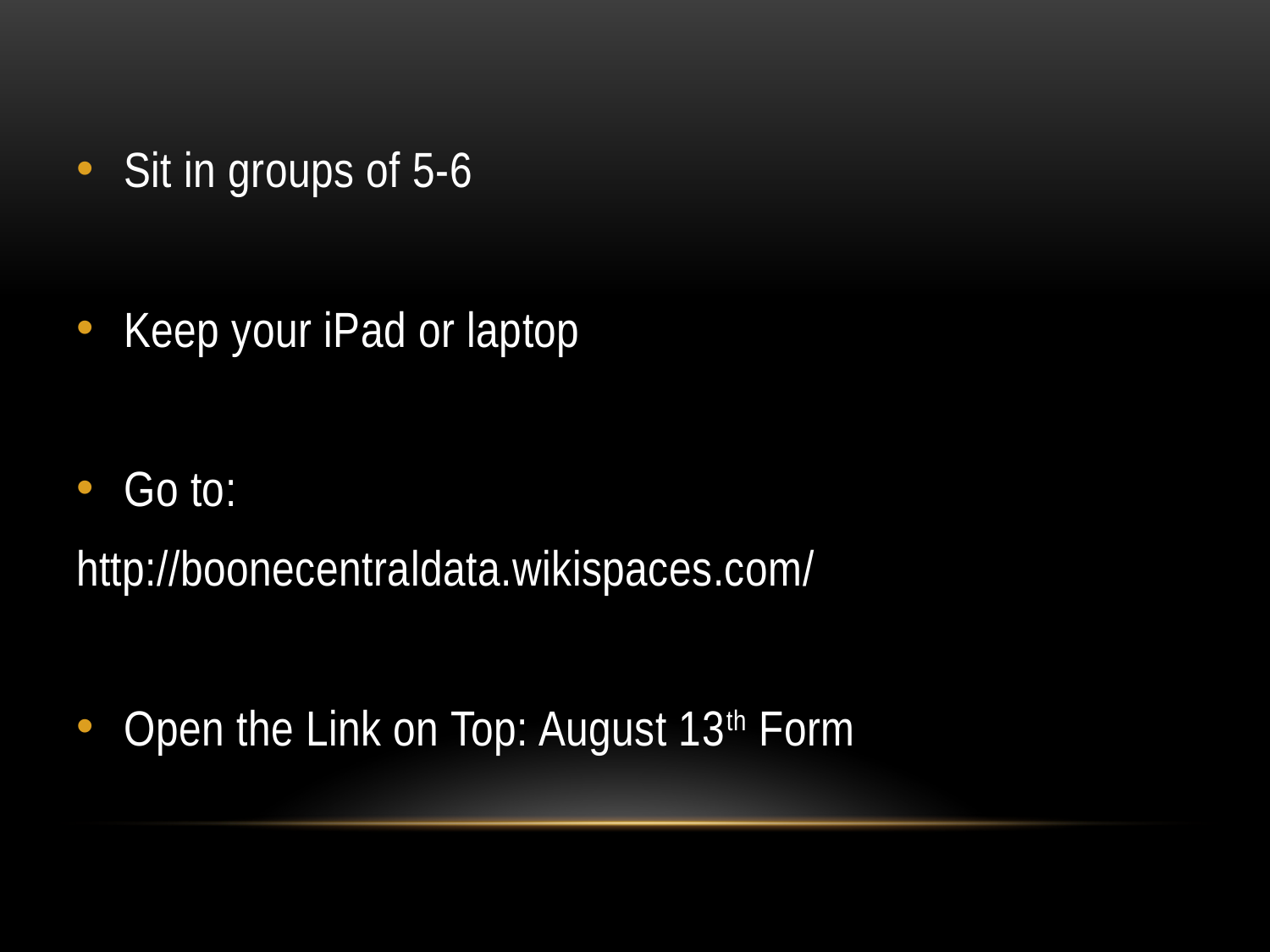

Sit in groups of 5-6

Keep your iPad or laptop

Go to:
http://boonecentraldata.wikispaces.com/

Open the Link on Top: August 13th Form